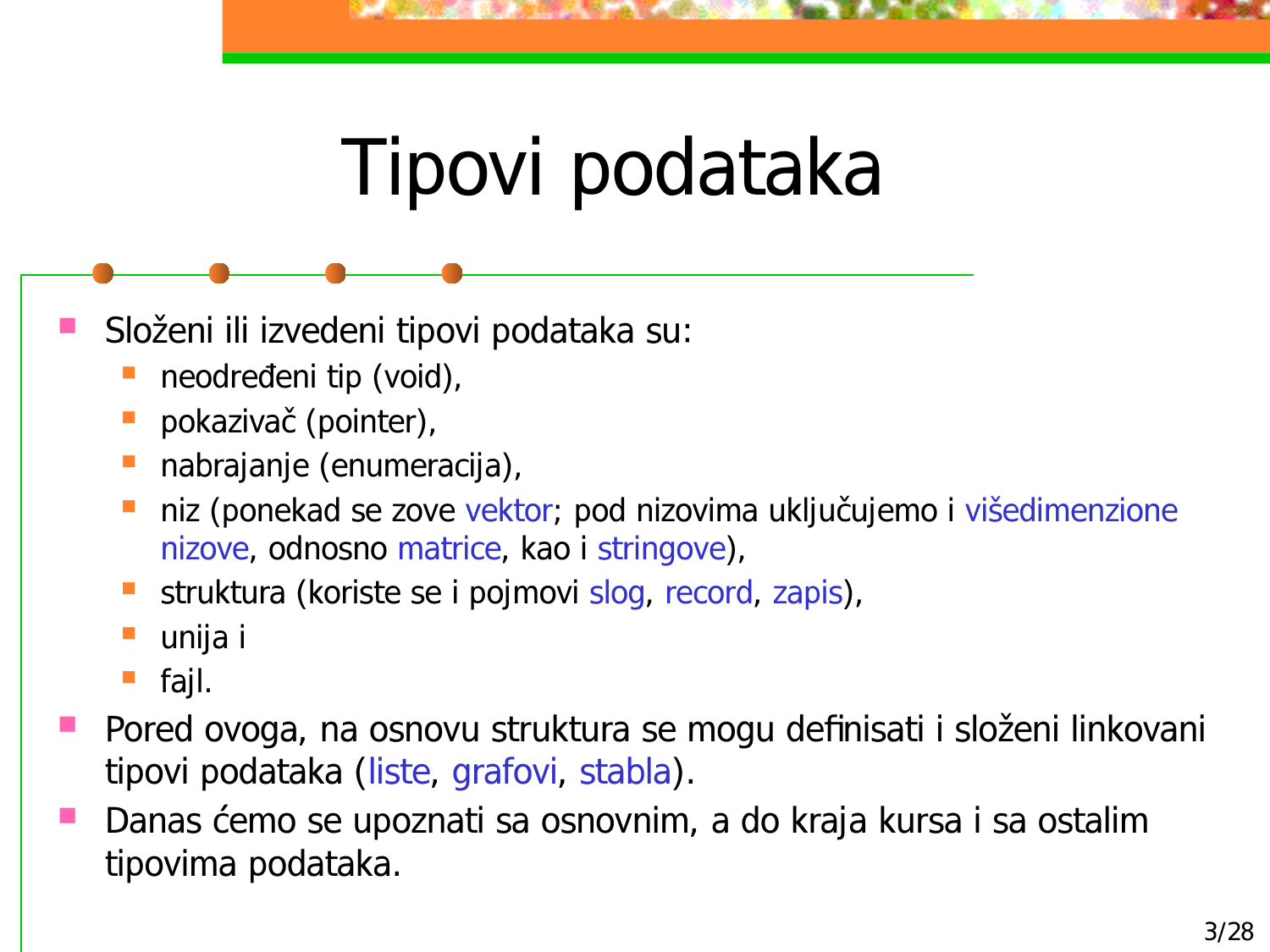

# Tipovi podataka
Složeni ili izvedeni tipovi podataka su:
neodređeni tip (void),
pokazivač (pointer),
nabrajanje (enumeracija),
niz (ponekad se zove vektor; pod nizovima uključujemo i višedimenzione nizove, odnosno matrice, kao i stringove),
struktura (koriste se i pojmovi slog, record, zapis),
unija i
fajl.
Pored ovoga, na osnovu struktura se mogu definisati i složeni linkovani tipovi podataka (liste, grafovi, stabla).
Danas ćemo se upoznati sa osnovnim, a do kraja kursa i sa ostalim tipovima podataka.
3/28